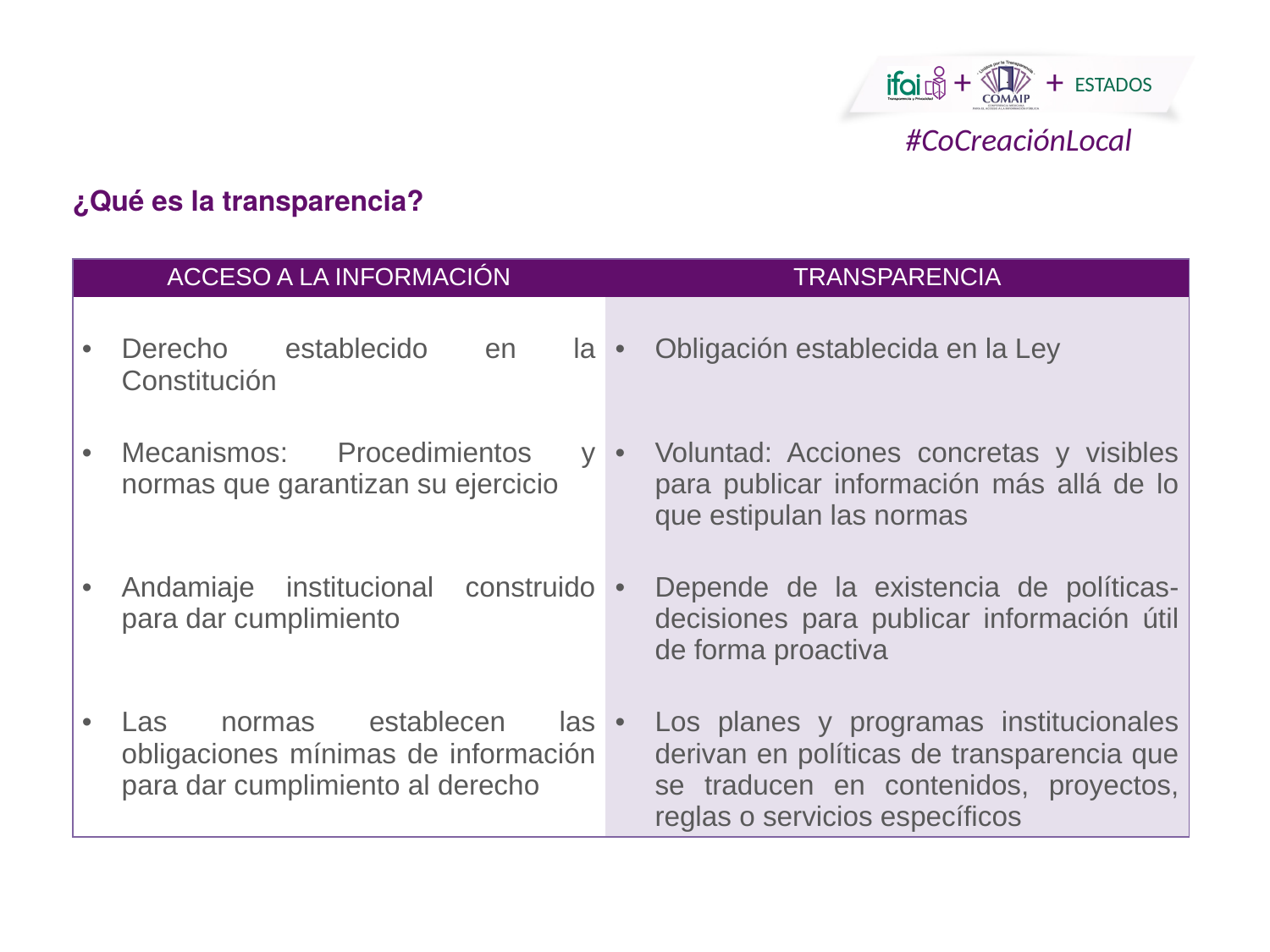

¿Qué es la transparencia?
| ACCESO A LA INFORMACIÓN | TRANSPARENCIA |
| --- | --- |
| Derecho establecido en la Constitución | Obligación establecida en la Ley |
| Mecanismos: Procedimientos y normas que garantizan su ejercicio | Voluntad: Acciones concretas y visibles para publicar información más allá de lo que estipulan las normas |
| Andamiaje institucional construido para dar cumplimiento | Depende de la existencia de políticas-decisiones para publicar información útil de forma proactiva |
| Las normas establecen las obligaciones mínimas de información para dar cumplimiento al derecho | Los planes y programas institucionales derivan en políticas de transparencia que se traducen en contenidos, proyectos, reglas o servicios específicos |